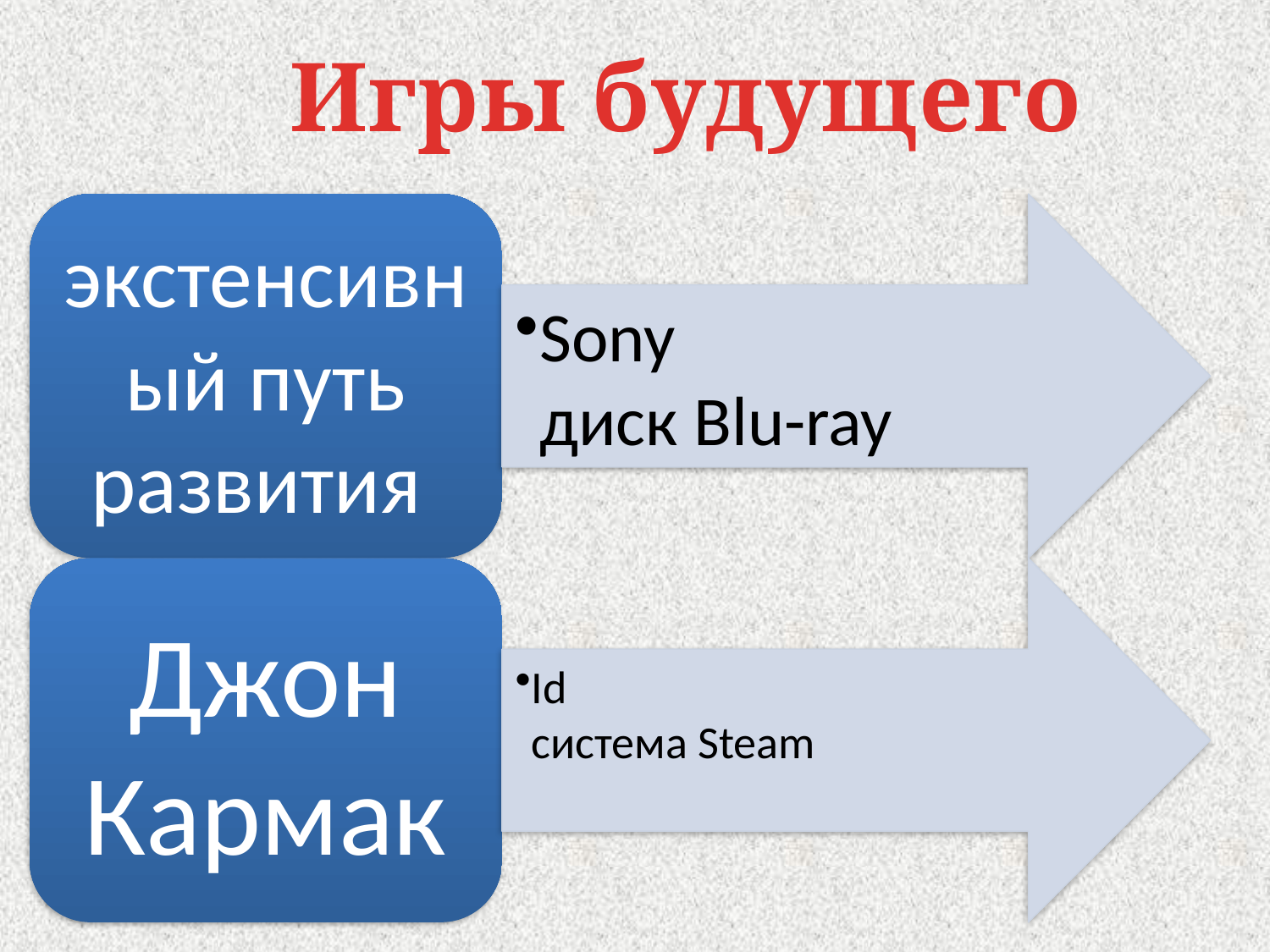

Игры будущего
Джон Кармак
Id
система Steam